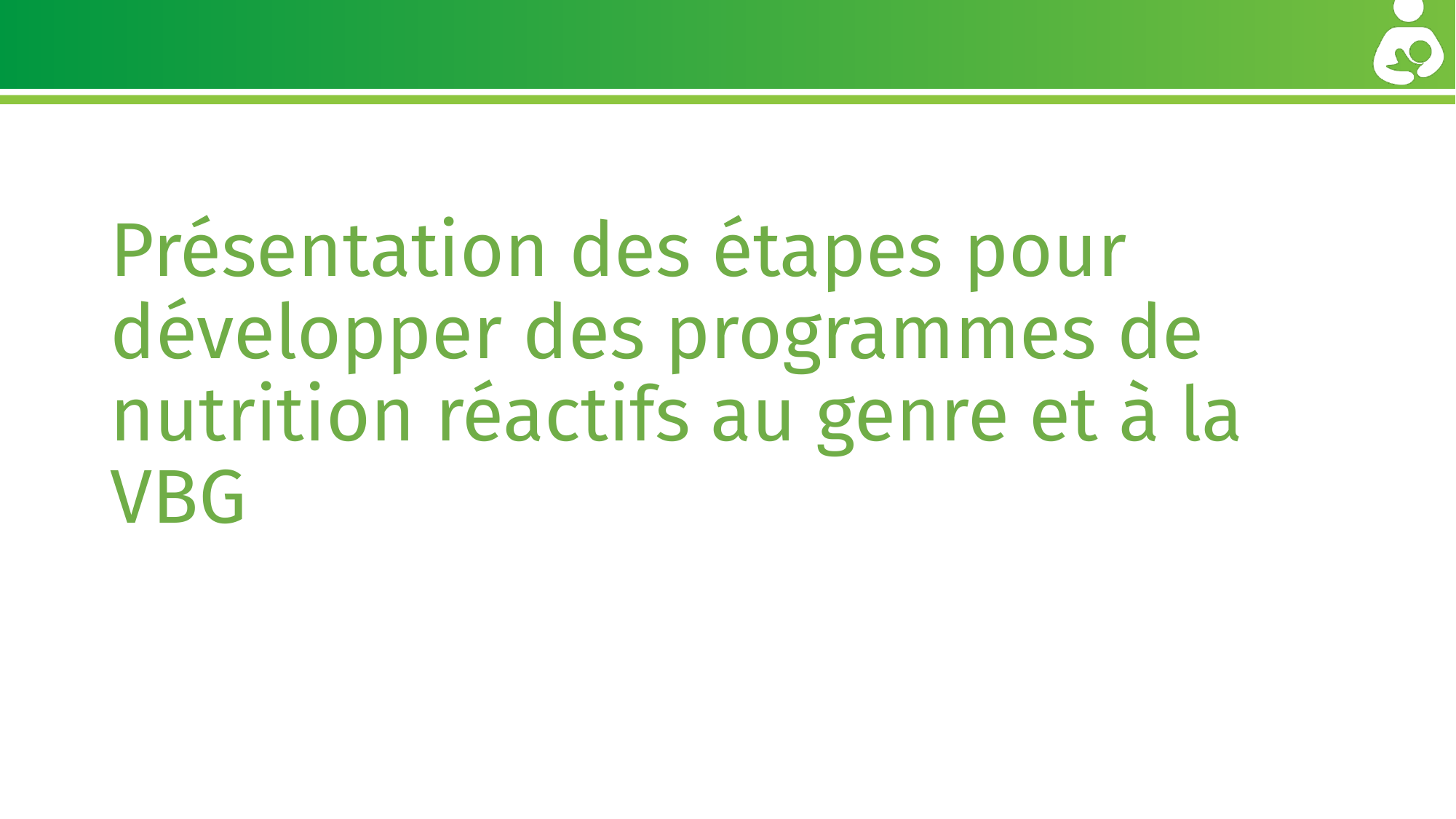

# Présentation des étapes pour développer des programmes de nutrition réactifs au genre et à la VBG